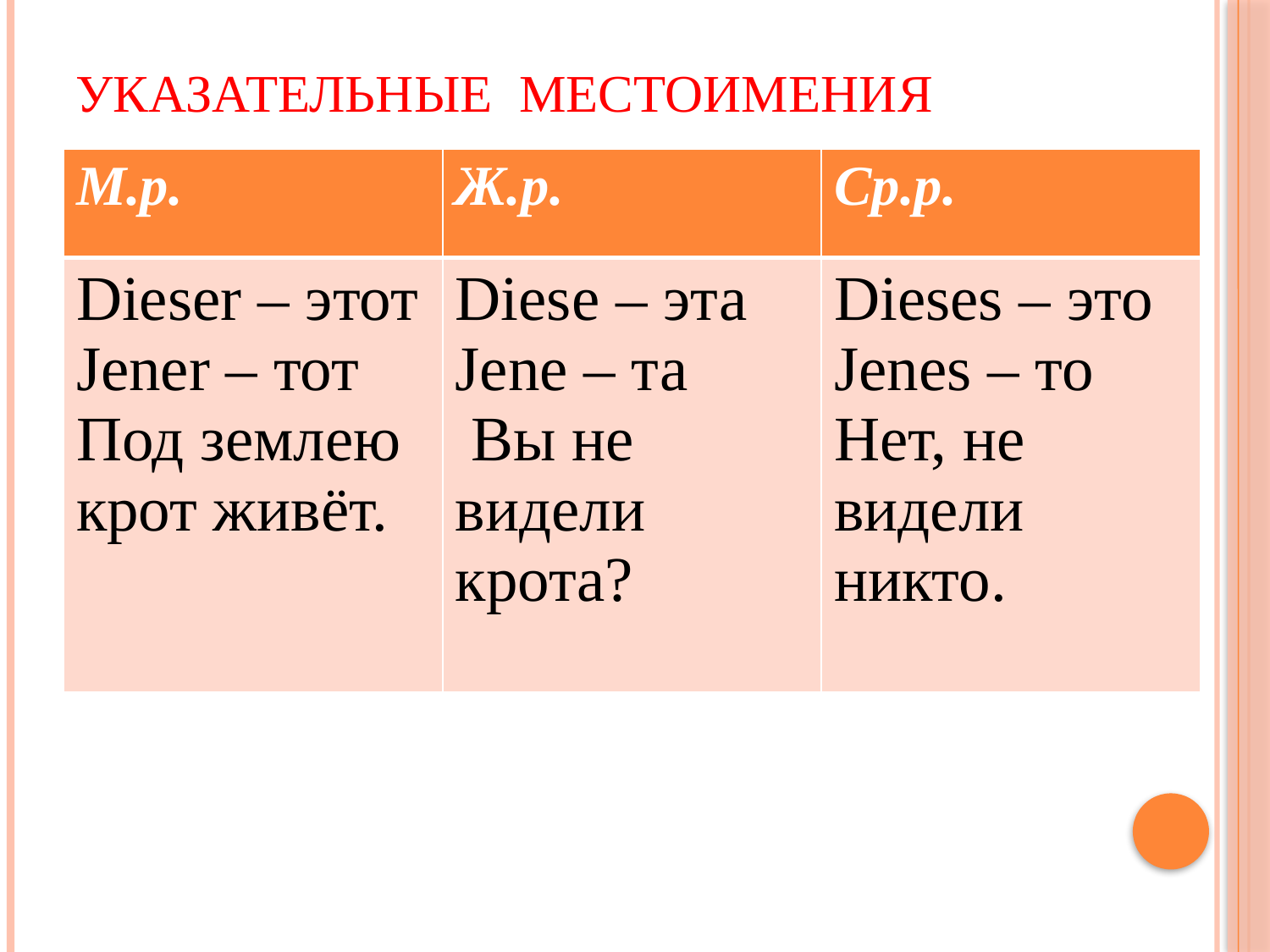

# УКАЗАТЕЛЬНЫЕ  МЕСТОИМЕНИЯ
| М.р. | Ж.р. | Ср.р. |
| --- | --- | --- |
| Dieser – этот Jener – тот Под землею крот живёт. | Diese – эта Jene – та Вы не видели крота? | Dieses – это Jenes – то Нет, не видели никто. |